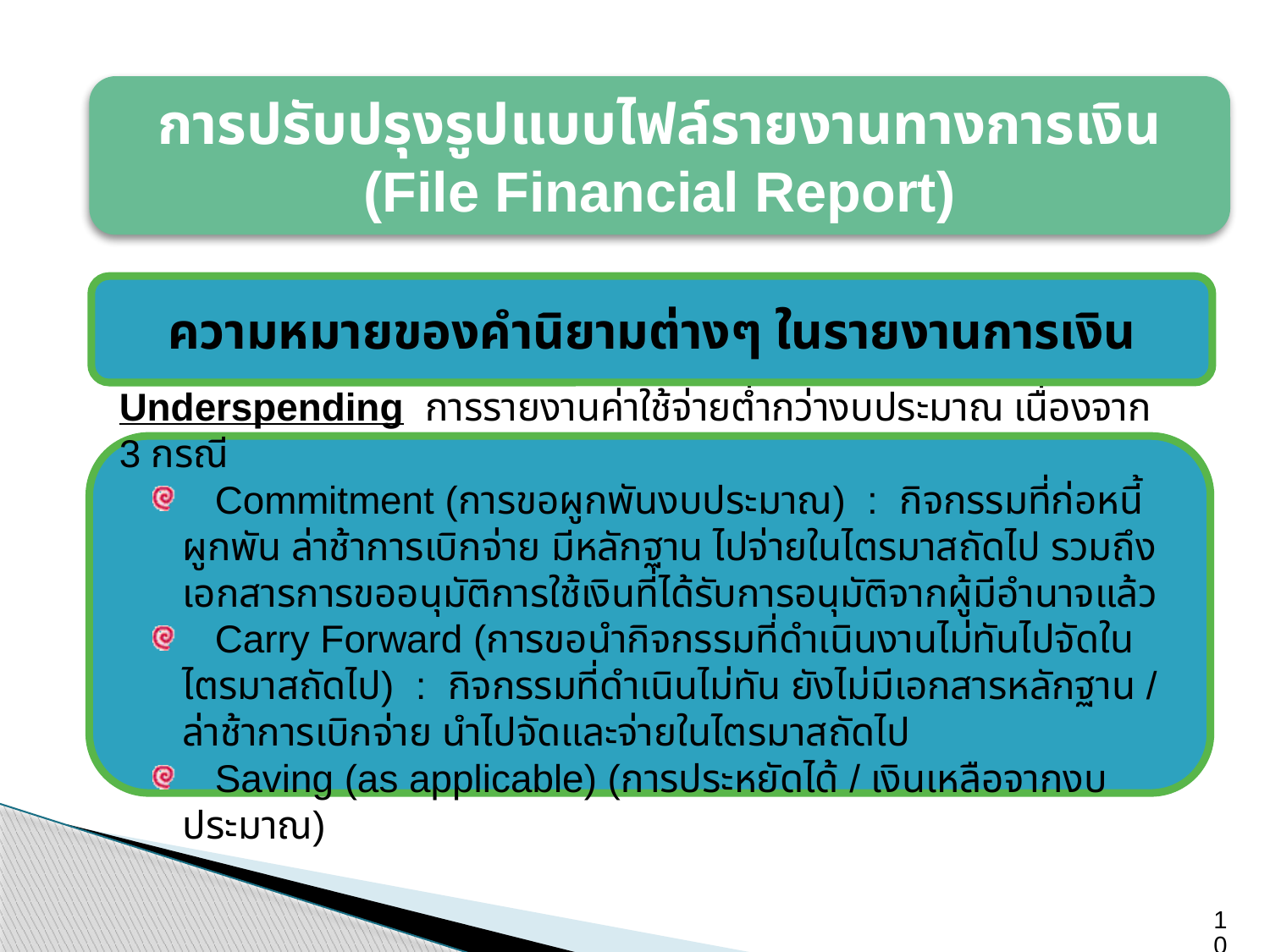

การปรับปรุงรูปแบบไฟล์รายงานทางการเงิน (File Financial Report)
ความหมายของคำนิยามต่างๆ ในรายงานการเงิน
Underspending  การรายงานค่าใช้จ่ายต่ำกว่างบประมาณ เนื่องจาก 3 กรณี
   Commitment (การขอผูกพันงบประมาณ)  :  กิจกรรมที่ก่อหนี้ผูกพัน ล่าช้าการเบิกจ่าย มีหลักฐาน ไปจ่ายในไตรมาสถัดไป รวมถึงเอกสารการขออนุมัติการใช้เงินที่ได้รับการอนุมัติจากผู้มีอำนาจแล้ว
   Carry Forward (การขอนำกิจกรรมที่ดำเนินงานไม่ทันไปจัดในไตรมาสถัดไป)  :  กิจกรรมที่ดำเนินไม่ทัน ยังไม่มีเอกสารหลักฐาน / ล่าช้าการเบิกจ่าย นำไปจัดและจ่ายในไตรมาสถัดไป
   Saving (as applicable) (การประหยัดได้ / เงินเหลือจากงบประมาณ)
10